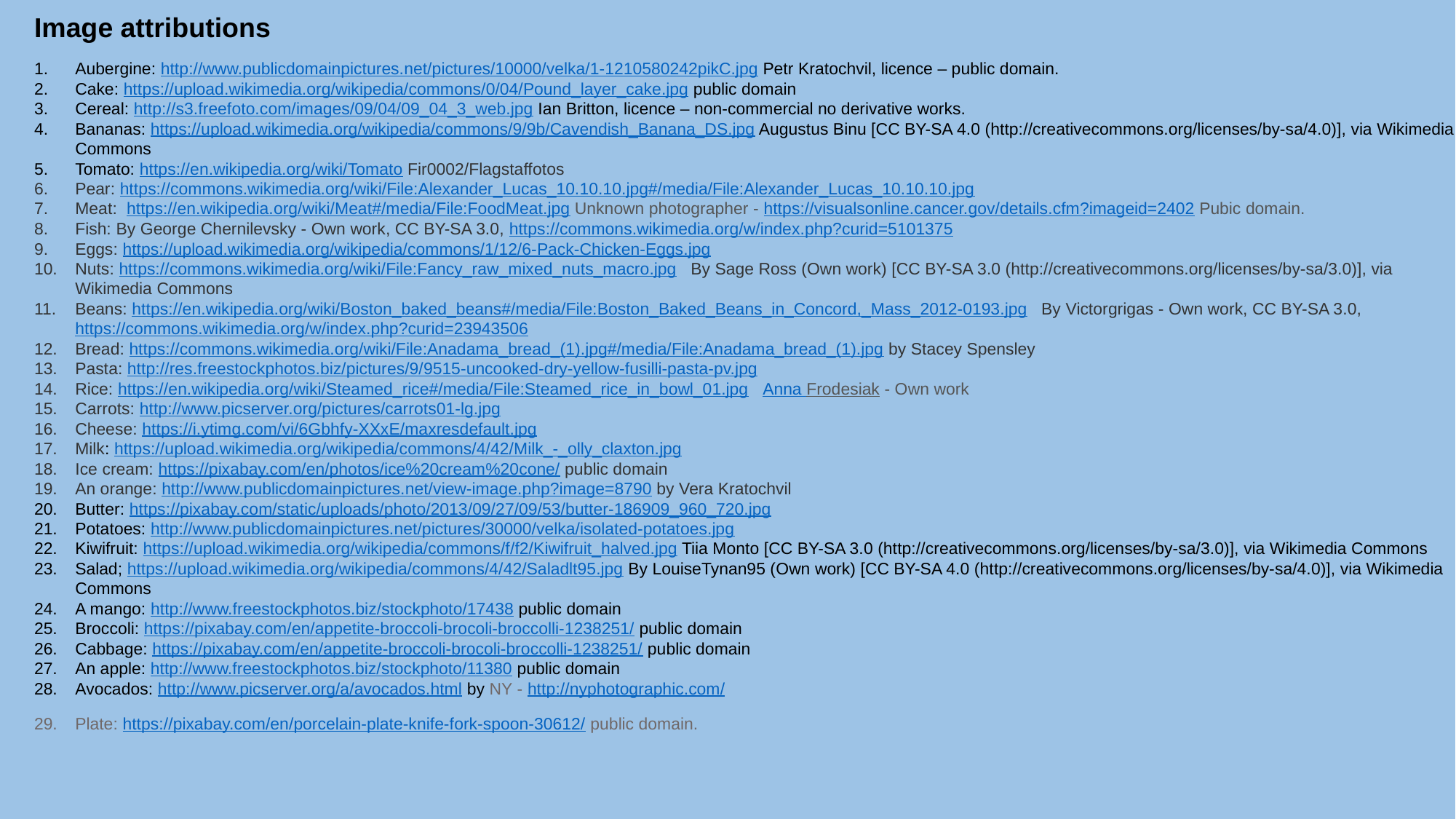

Image attributions
Aubergine: http://www.publicdomainpictures.net/pictures/10000/velka/1-1210580242pikC.jpg Petr Kratochvil, licence – public domain.
Cake: https://upload.wikimedia.org/wikipedia/commons/0/04/Pound_layer_cake.jpg public domain
Cereal: http://s3.freefoto.com/images/09/04/09_04_3_web.jpg Ian Britton, licence – non-commercial no derivative works.
Bananas: https://upload.wikimedia.org/wikipedia/commons/9/9b/Cavendish_Banana_DS.jpg Augustus Binu [CC BY-SA 4.0 (http://creativecommons.org/licenses/by-sa/4.0)], via Wikimedia Commons
Tomato: https://en.wikipedia.org/wiki/Tomato Fir0002/Flagstaffotos
Pear: https://commons.wikimedia.org/wiki/File:Alexander_Lucas_10.10.10.jpg#/media/File:Alexander_Lucas_10.10.10.jpg
Meat:  https://en.wikipedia.org/wiki/Meat#/media/File:FoodMeat.jpg Unknown photographer - https://visualsonline.cancer.gov/details.cfm?imageid=2402 Pubic domain.
Fish: By George Chernilevsky - Own work, CC BY-SA 3.0, https://commons.wikimedia.org/w/index.php?curid=5101375
Eggs: https://upload.wikimedia.org/wikipedia/commons/1/12/6-Pack-Chicken-Eggs.jpg
Nuts: https://commons.wikimedia.org/wiki/File:Fancy_raw_mixed_nuts_macro.jpg   By Sage Ross (Own work) [CC BY-SA 3.0 (http://creativecommons.org/licenses/by-sa/3.0)], via Wikimedia Commons
Beans: https://en.wikipedia.org/wiki/Boston_baked_beans#/media/File:Boston_Baked_Beans_in_Concord,_Mass_2012-0193.jpg   By Victorgrigas - Own work, CC BY-SA 3.0, https://commons.wikimedia.org/w/index.php?curid=23943506
Bread: https://commons.wikimedia.org/wiki/File:Anadama_bread_(1).jpg#/media/File:Anadama_bread_(1).jpg by Stacey Spensley
Pasta: http://res.freestockphotos.biz/pictures/9/9515-uncooked-dry-yellow-fusilli-pasta-pv.jpg
Rice: https://en.wikipedia.org/wiki/Steamed_rice#/media/File:Steamed_rice_in_bowl_01.jpg   Anna Frodesiak - Own work
Carrots: http://www.picserver.org/pictures/carrots01-lg.jpg
Cheese: https://i.ytimg.com/vi/6Gbhfy-XXxE/maxresdefault.jpg
Milk: https://upload.wikimedia.org/wikipedia/commons/4/42/Milk_-_olly_claxton.jpg
Ice cream: https://pixabay.com/en/photos/ice%20cream%20cone/ public domain
An orange: http://www.publicdomainpictures.net/view-image.php?image=8790 by Vera Kratochvil
Butter: https://pixabay.com/static/uploads/photo/2013/09/27/09/53/butter-186909_960_720.jpg
Potatoes: http://www.publicdomainpictures.net/pictures/30000/velka/isolated-potatoes.jpg
Kiwifruit: https://upload.wikimedia.org/wikipedia/commons/f/f2/Kiwifruit_halved.jpg Tiia Monto [CC BY-SA 3.0 (http://creativecommons.org/licenses/by-sa/3.0)], via Wikimedia Commons
Salad; https://upload.wikimedia.org/wikipedia/commons/4/42/Saladlt95.jpg By LouiseTynan95 (Own work) [CC BY-SA 4.0 (http://creativecommons.org/licenses/by-sa/4.0)], via Wikimedia Commons
A mango: http://www.freestockphotos.biz/stockphoto/17438 public domain
Broccoli: https://pixabay.com/en/appetite-broccoli-brocoli-broccolli-1238251/ public domain
Cabbage: https://pixabay.com/en/appetite-broccoli-brocoli-broccolli-1238251/ public domain
An apple: http://www.freestockphotos.biz/stockphoto/11380 public domain
Avocados: http://www.picserver.org/a/avocados.html by NY - http://nyphotographic.com/
Plate: https://pixabay.com/en/porcelain-plate-knife-fork-spoon-30612/ public domain.